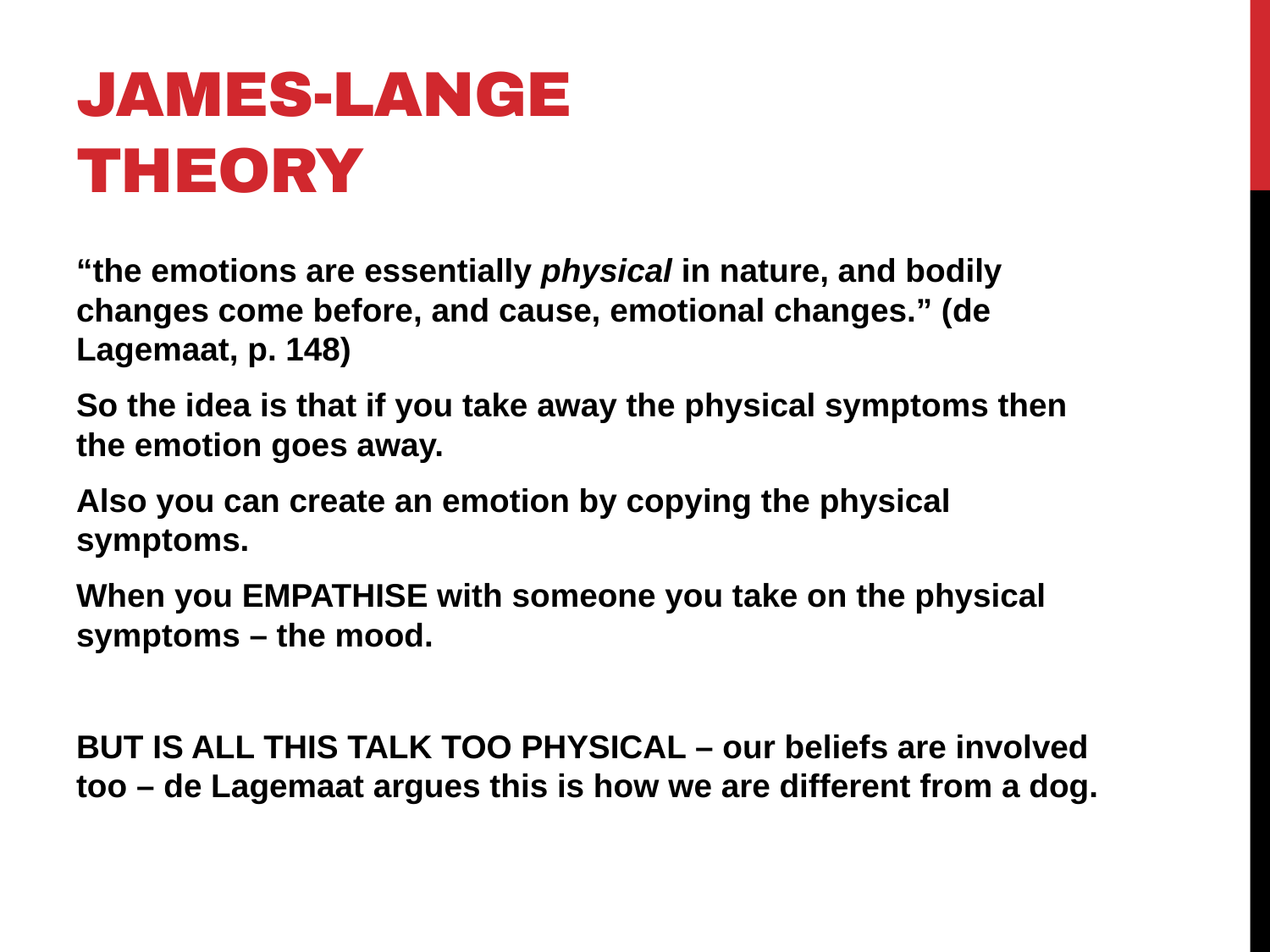

# James-Lange Theory
“the emotions are essentially physical in nature, and bodily changes come before, and cause, emotional changes.” (de Lagemaat, p. 148)
So the idea is that if you take away the physical symptoms then the emotion goes away.
Also you can create an emotion by copying the physical symptoms.
When you EMPATHISE with someone you take on the physical symptoms – the mood.

BUT IS ALL THIS TALK TOO PHYSICAL – our beliefs are involved too – de Lagemaat argues this is how we are different from a dog.